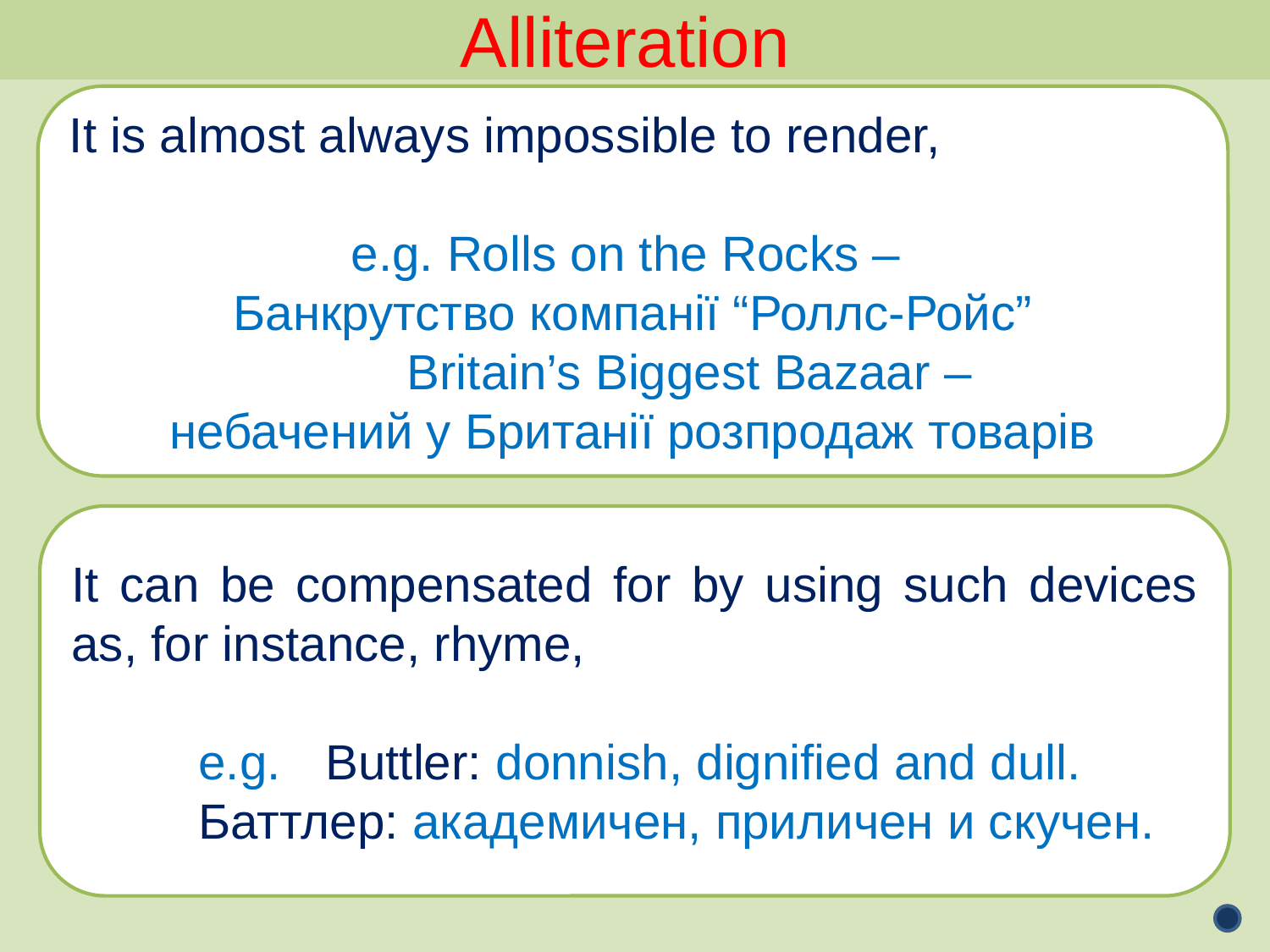

Alliteration
It is almost always impossible to render,

e.g. Rolls on the Rocks –
Банкрутство компанії “Роллс-Ройс”
	Britain’s Biggest Bazaar –
небачений у Британії розпродаж товарів
It can be compensated for by using such devices as, for instance, rhyme,

	e.g.	Buttler: donnish, dignified and dull.
	Баттлер: академичен, приличен и скучен.